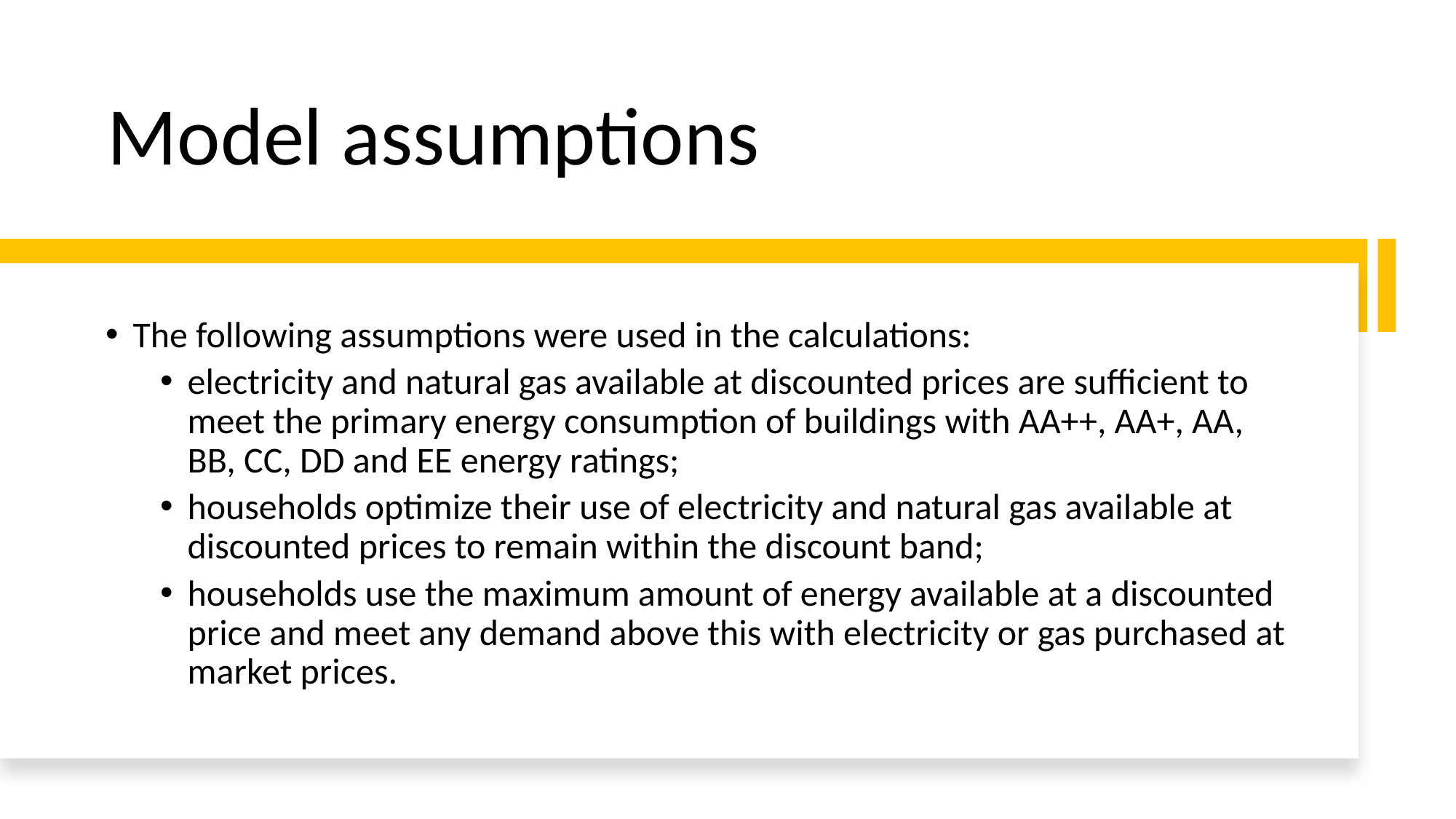

# Model assumptions

The following assumptions were used in the calculations:
electricity and natural gas available at discounted prices are sufficient to meet the primary energy consumption of buildings with AA++, AA+, AA, BB, CC, DD and EE energy ratings;
households optimize their use of electricity and natural gas available at discounted prices to remain within the discount band;
households use the maximum amount of energy available at a discounted price and meet any demand above this with electricity or gas purchased at market prices.